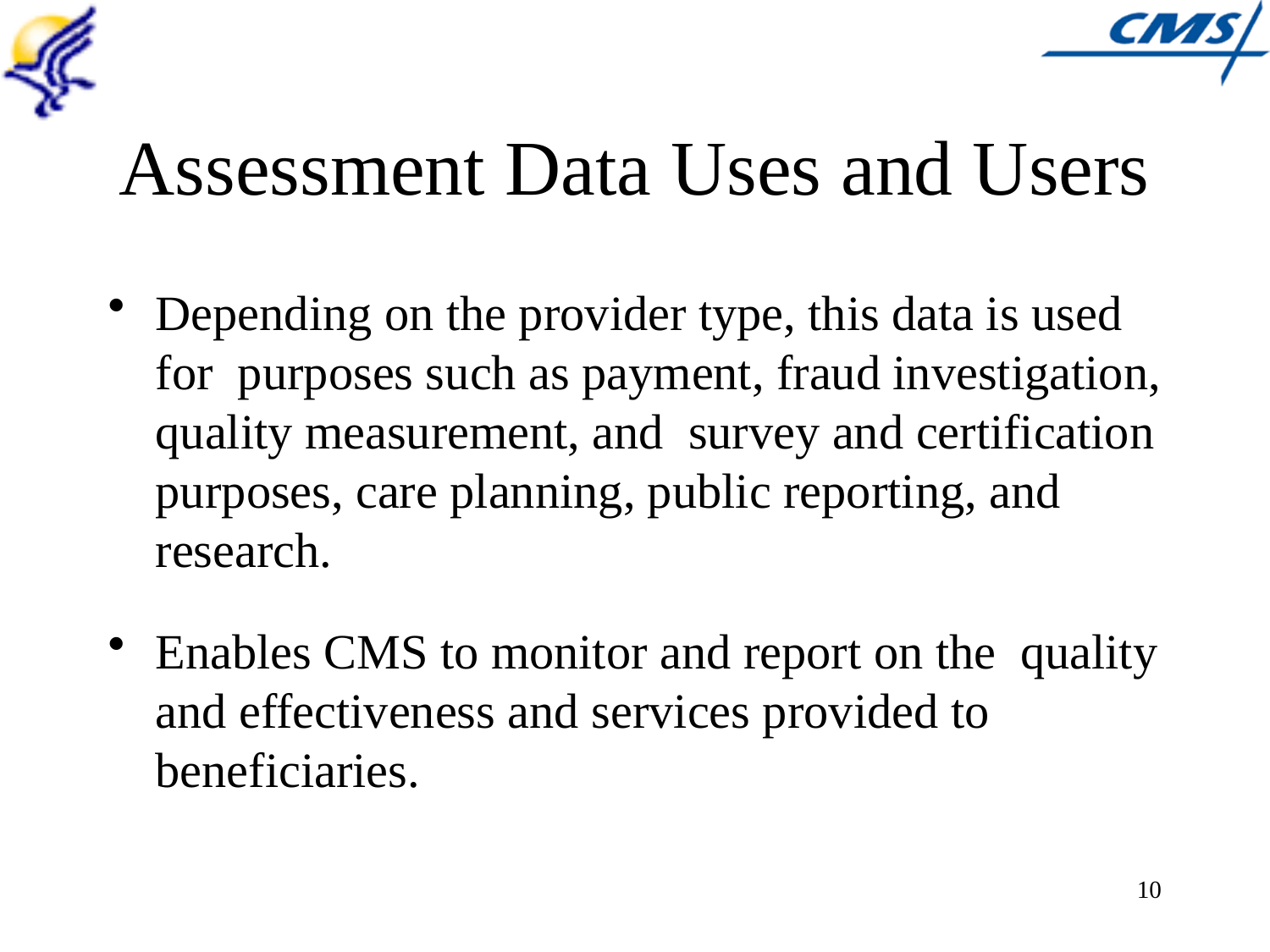

# Assessment Data Uses and Users
Depending on the provider type, this data is used for  purposes such as payment, fraud investigation, quality measurement, and  survey and certification purposes, care planning, public reporting, and research.
Enables CMS to monitor and report on the  quality and effectiveness and services provided to beneficiaries.

10